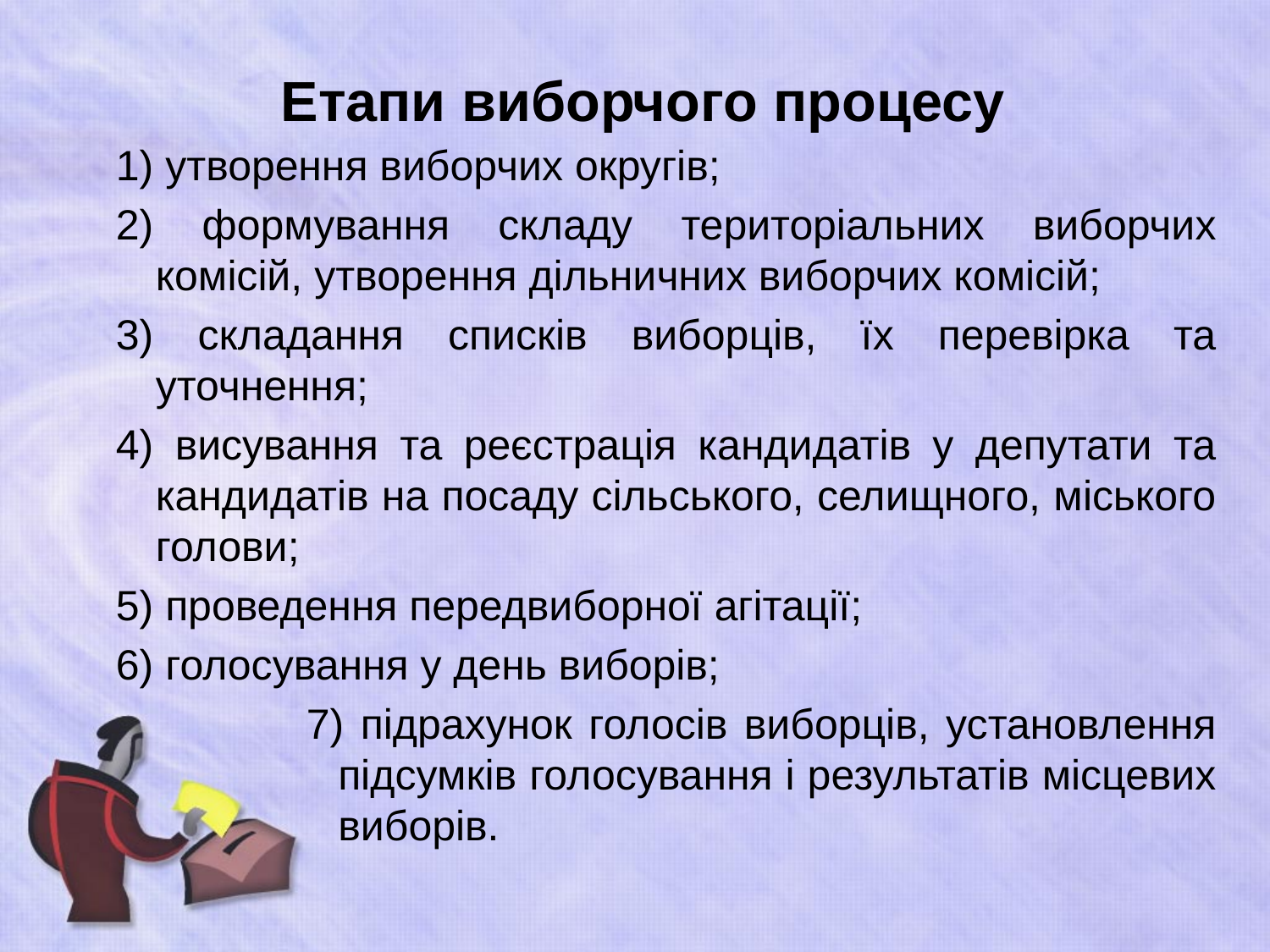

# Етапи виборчого процесу
1) утворення виборчих округів;
2) формування складу територіальних виборчих комісій, утворення дільничних виборчих комісій;
3) складання списків виборців, їх перевірка та уточнення;
4) висування та реєстрація кандидатів у депутати та кандидатів на посаду сільського, селищного, міського голови;
5) проведення передвиборної агітації;
6) голосування у день виборів;
7) підрахунок голосів виборців, установлення підсумків голосування і результатів місцевих виборів.